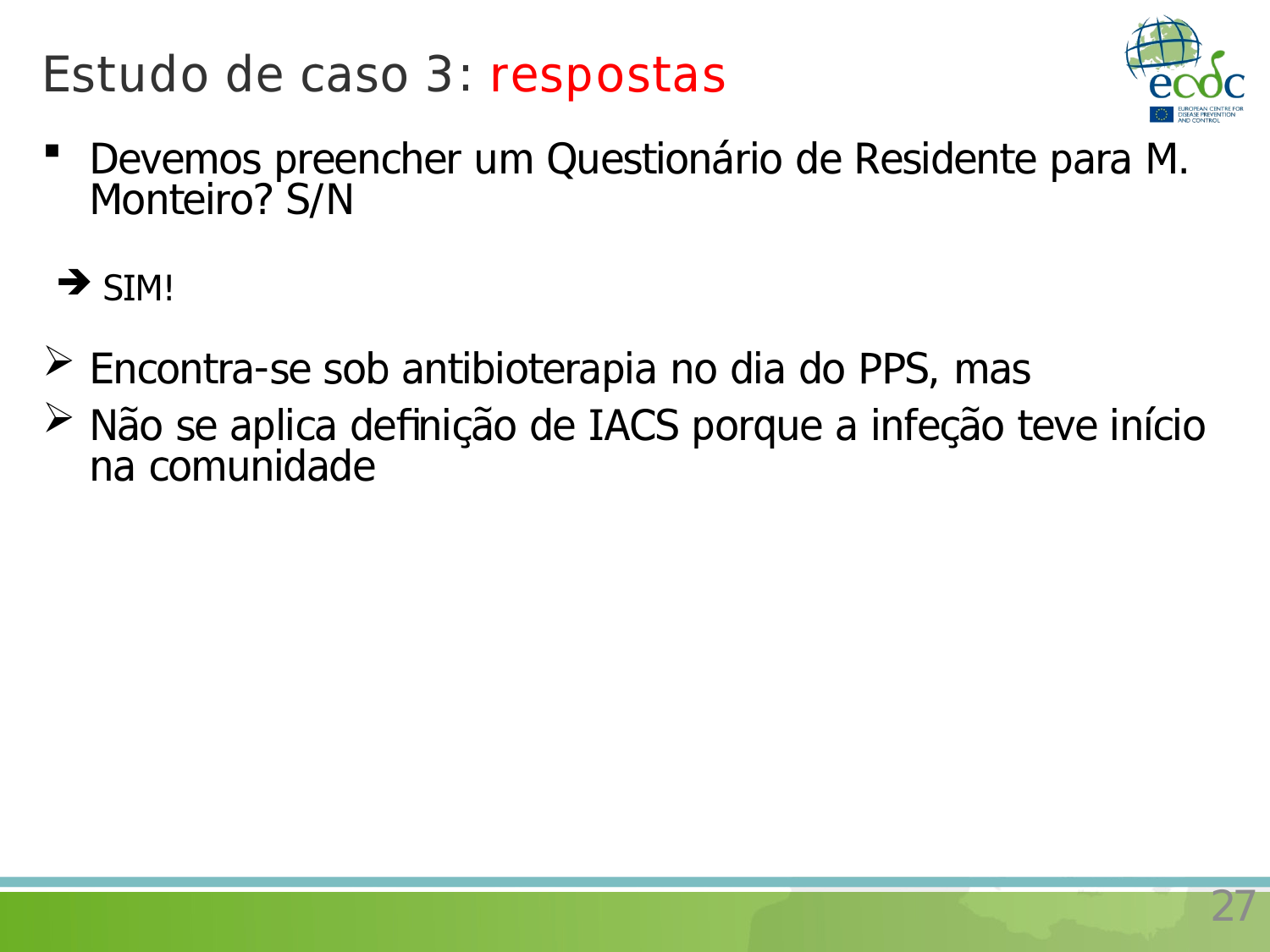

# Estudo de caso 3: respostas
Devemos preencher um Questionário de Residente para M. Monteiro? S/N

Encontra-se sob antibioterapia no dia do PPS, mas
Não se aplica definição de IACS porque a infeção teve início na comunidade

SIM!
27